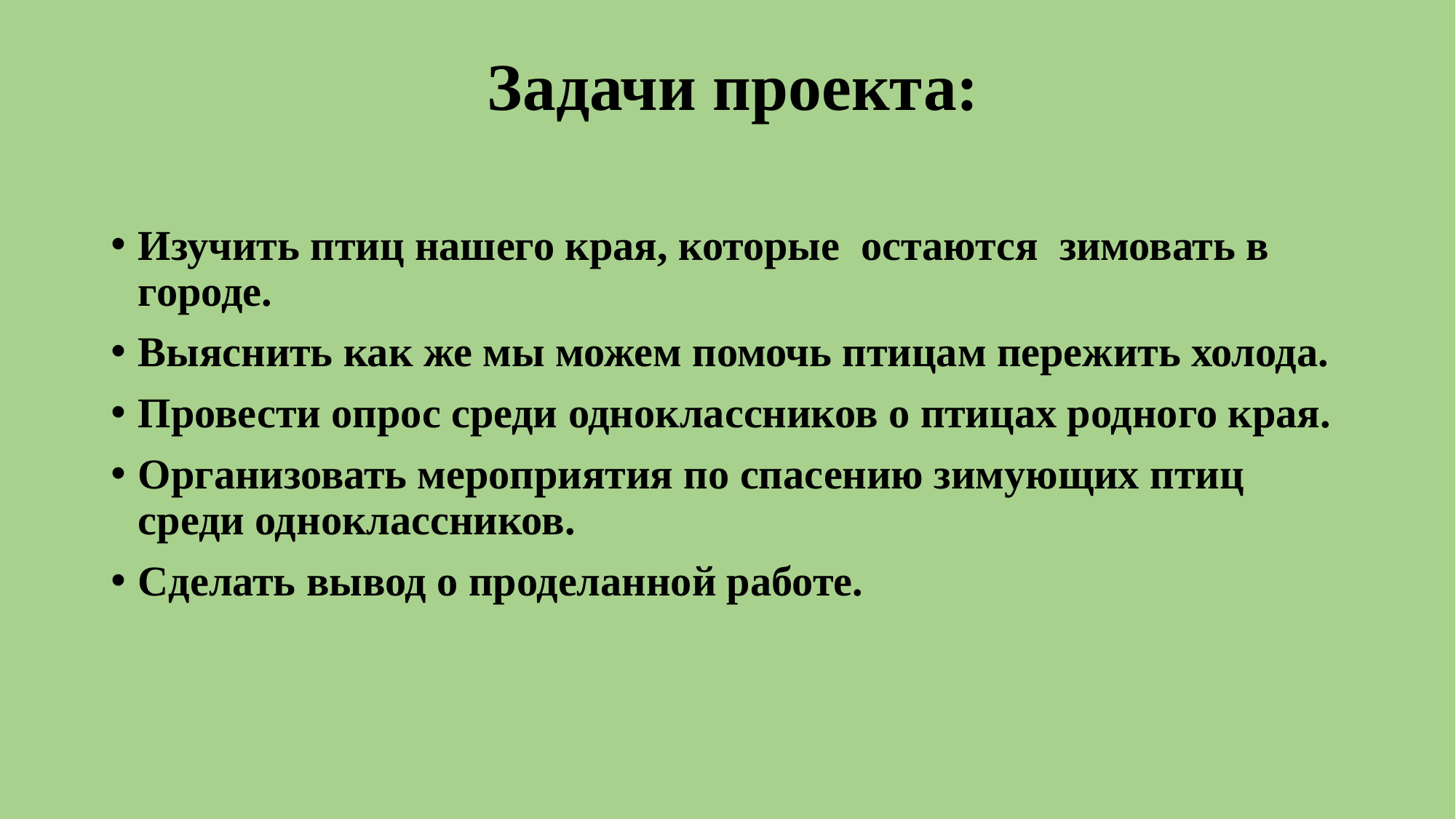

# Задачи проекта:
Изучить птиц нашего края, которые  остаются  зимовать в городе.
Выяснить как же мы можем помочь птицам пережить холода.
Провести опрос среди одноклассников о птицах родного края.
Организовать мероприятия по спасению зимующих птиц среди одноклассников.
Сделать вывод о проделанной работе.